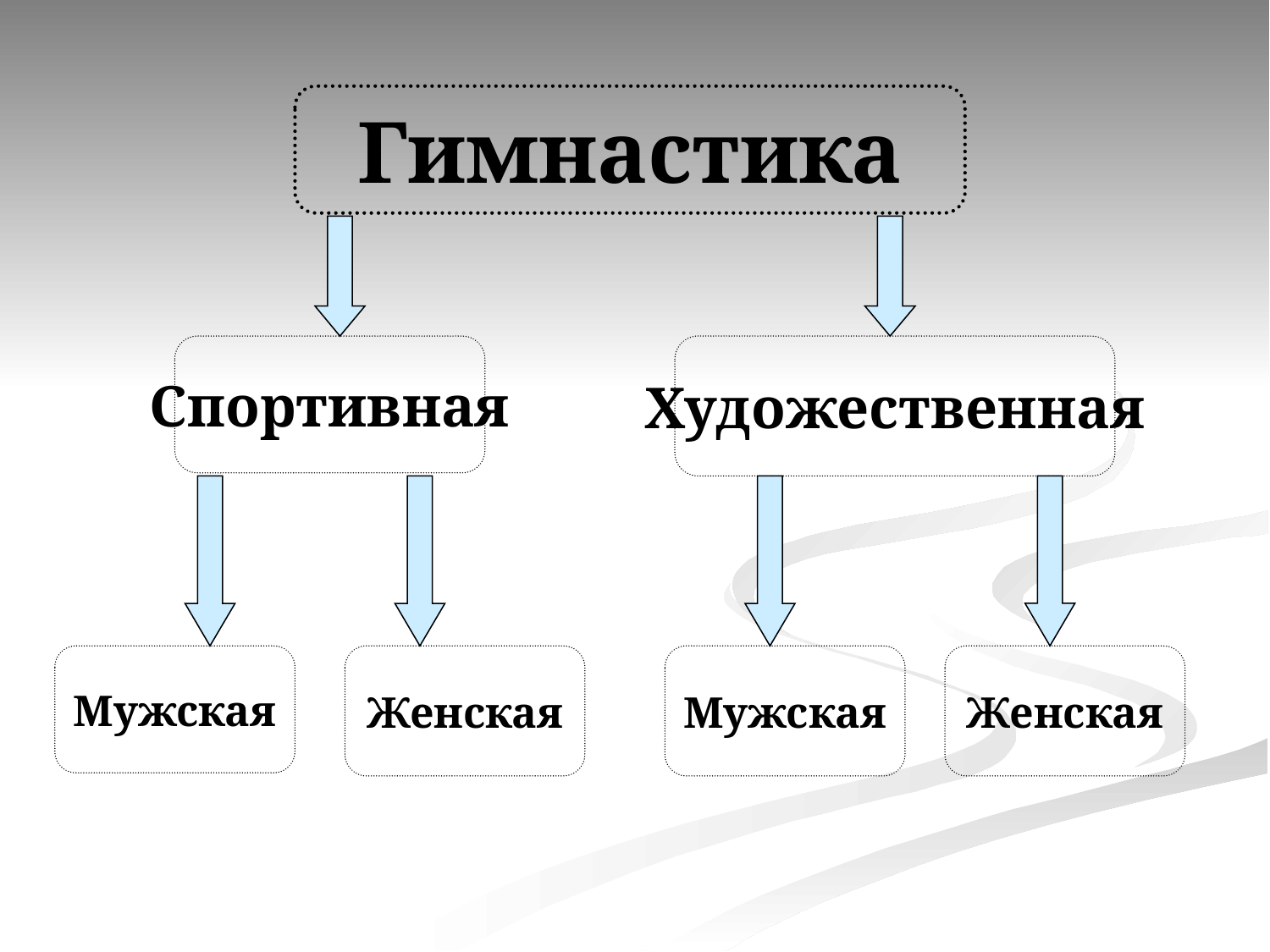

Гимнастика

Спортивная
Художественная

Мужская
Женская
Мужская
Женская